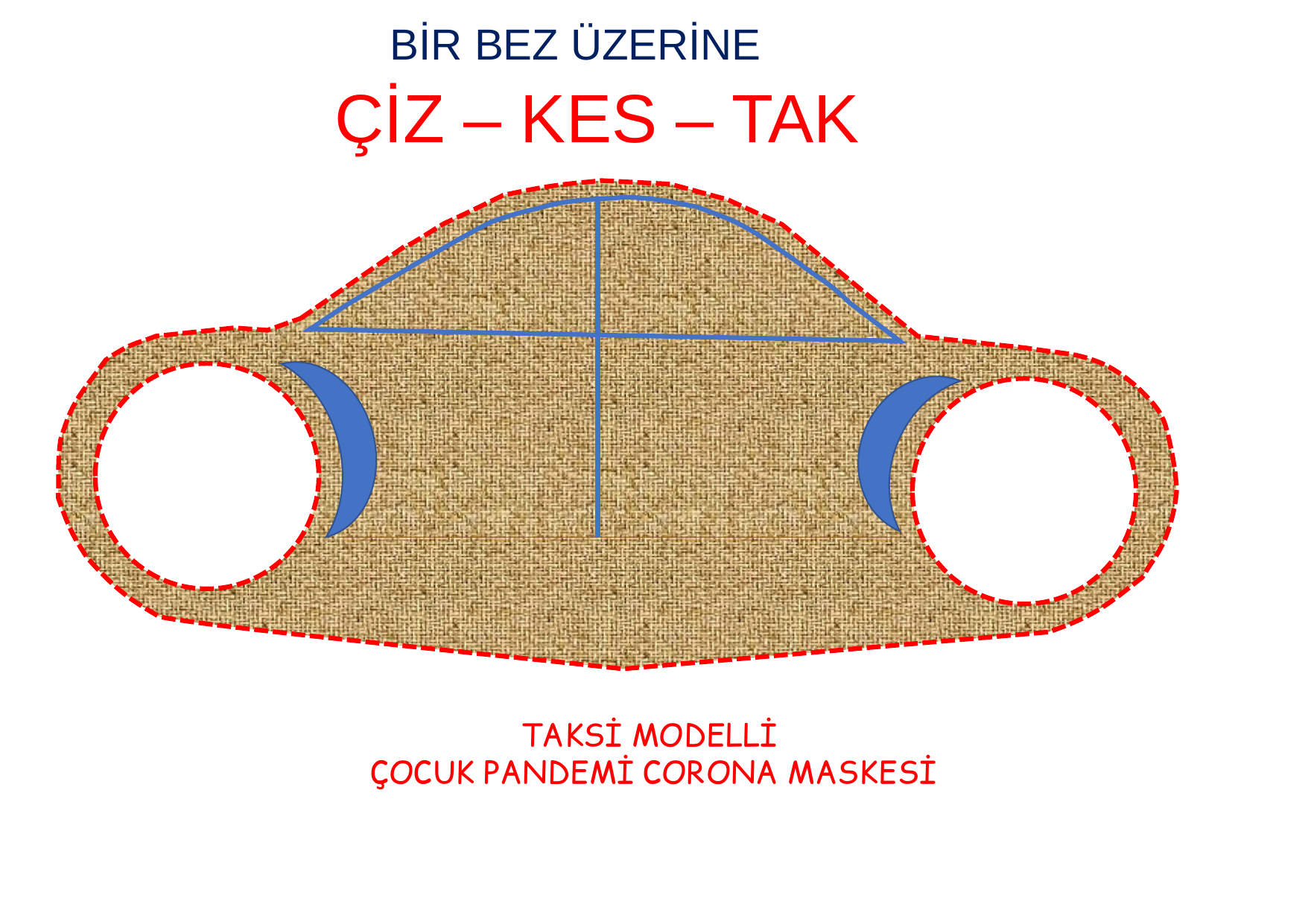

BİR BEZ ÜZERİNE
ÇİZ – KES – TAK

TAKSİ MODELLİ
ÇOCUK PANDEMİ CORONA MASKESİ